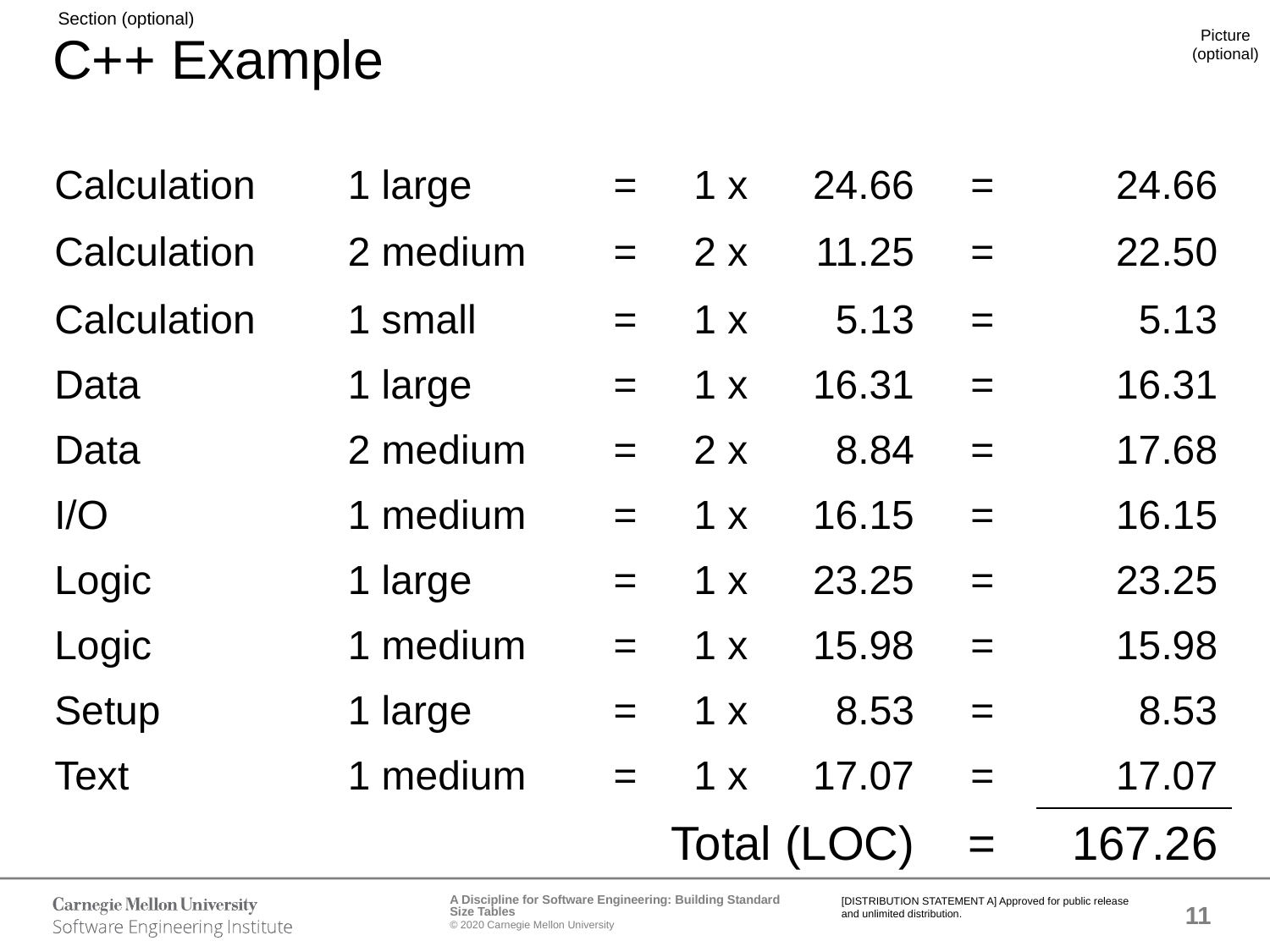

# C++ Example
| Calculation | 1 large | = | 1 x | 24.66 | = | 24.66 |
| --- | --- | --- | --- | --- | --- | --- |
| Calculation | 2 medium | = | 2 x | 11.25 | = | 22.50 |
| Calculation | 1 small | = | 1 x | 5.13 | = | 5.13 |
| Data | 1 large | = | 1 x | 16.31 | = | 16.31 |
| Data | 2 medium | = | 2 x | 8.84 | = | 17.68 |
| I/O | 1 medium | = | 1 x | 16.15 | = | 16.15 |
| Logic | 1 large | = | 1 x | 23.25 | = | 23.25 |
| Logic | 1 medium | = | 1 x | 15.98 | = | 15.98 |
| Setup | 1 large | = | 1 x | 8.53 | = | 8.53 |
| Text | 1 medium | = | 1 x | 17.07 | = | 17.07 |
|  |  | Total (LOC) |  |  | = | 167.26 |